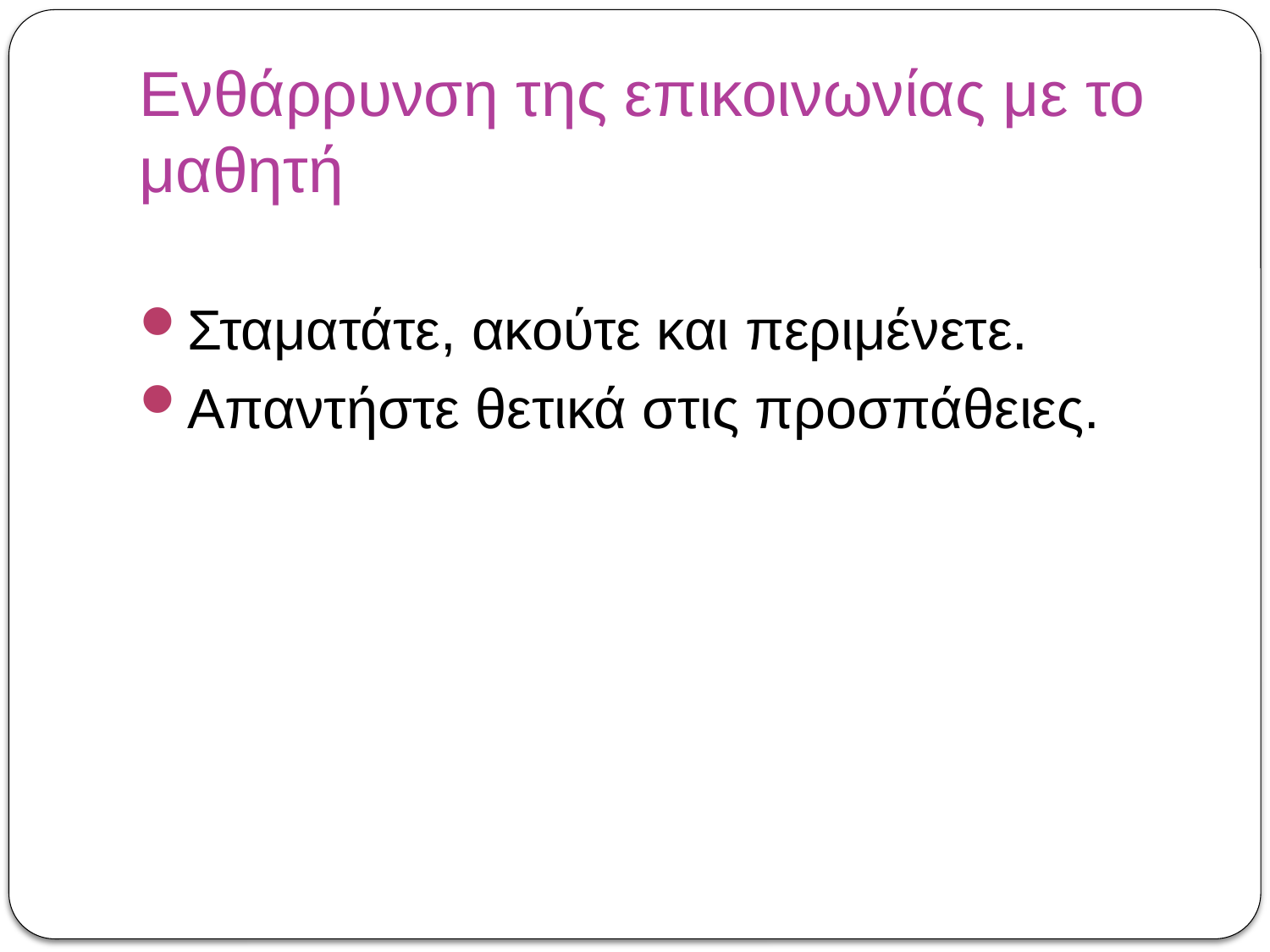

# Ενθάρρυνση της επικοινωνίας με το μαθητή
Σταματάτε, ακούτε και περιμένετε.
Απαντήστε θετικά στις προσπάθειες.